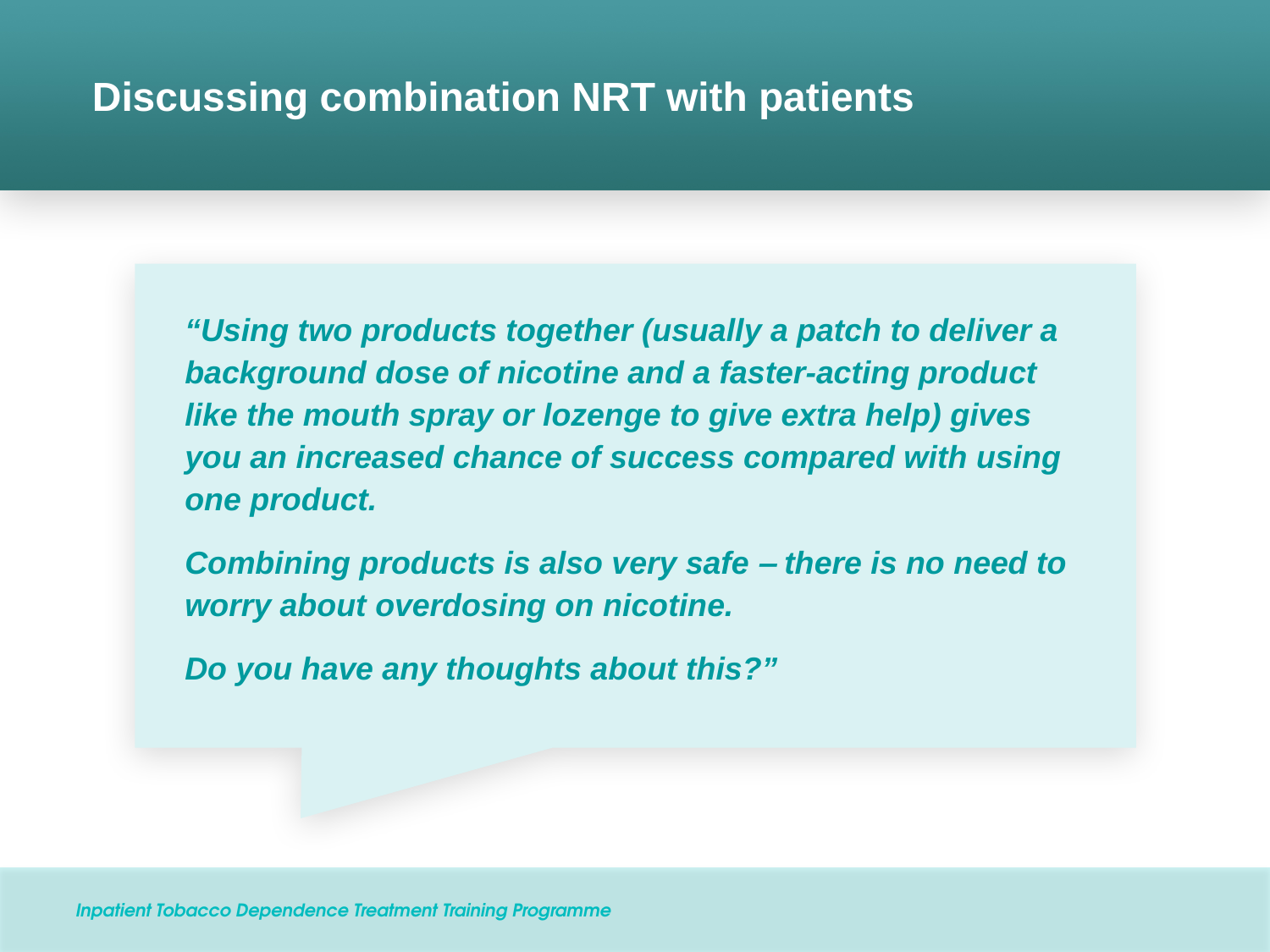

# Discussing combination NRT with patients
“Using two products together (usually a patch to deliver a background dose of nicotine and a faster-acting product like the mouth spray or lozenge to give extra help) gives you an increased chance of success compared with using one product.
Combining products is also very safe ‒ there is no need to worry about overdosing on nicotine.
Do you have any thoughts about this?”
Inpatient Tobacco Dependence Treatment Training Programme